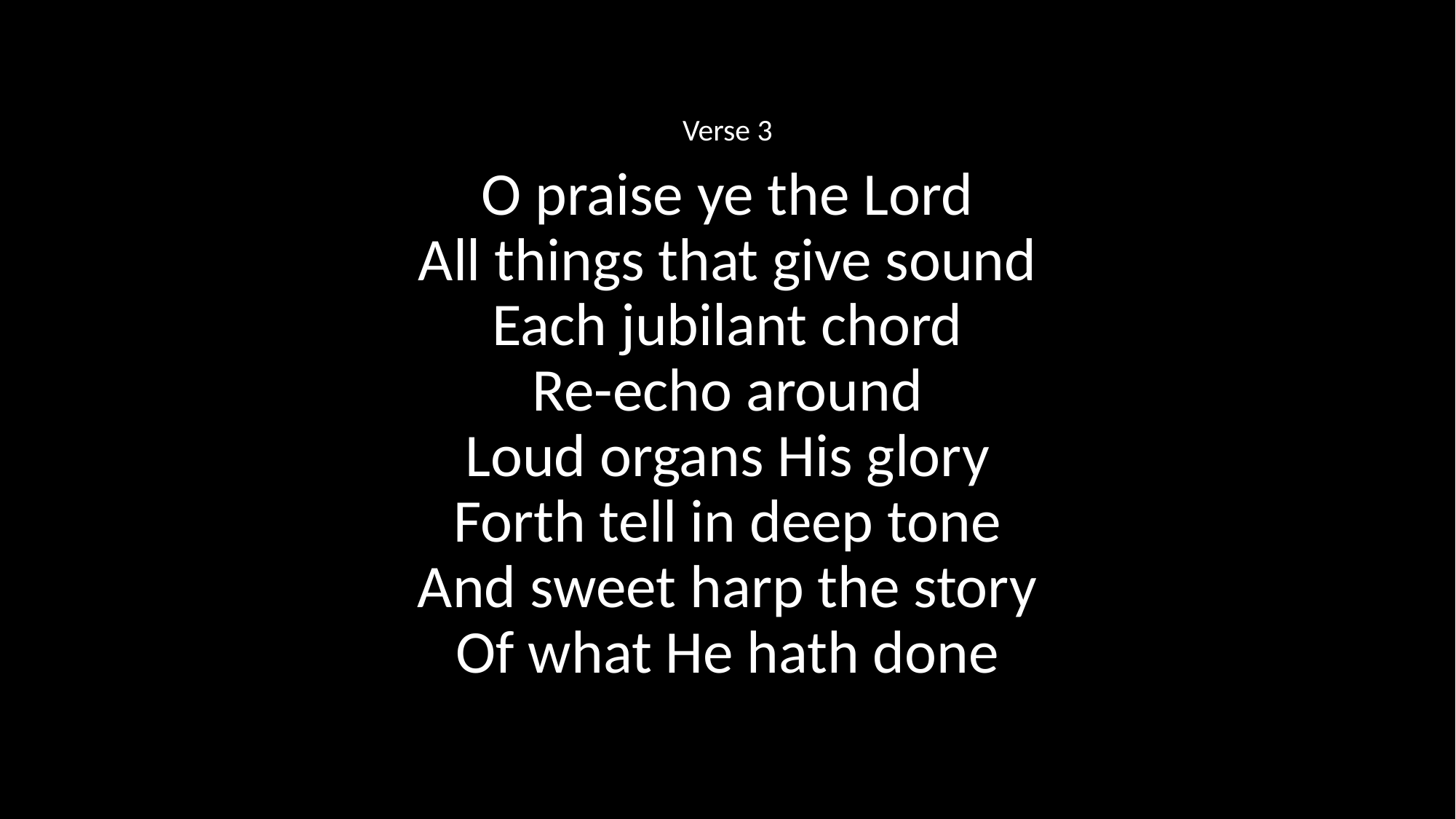

Verse 3
O praise ye the Lord
All things that give sound
Each jubilant chord
Re-echo around
Loud organs His glory
Forth tell in deep tone
And sweet harp the story
Of what He hath done